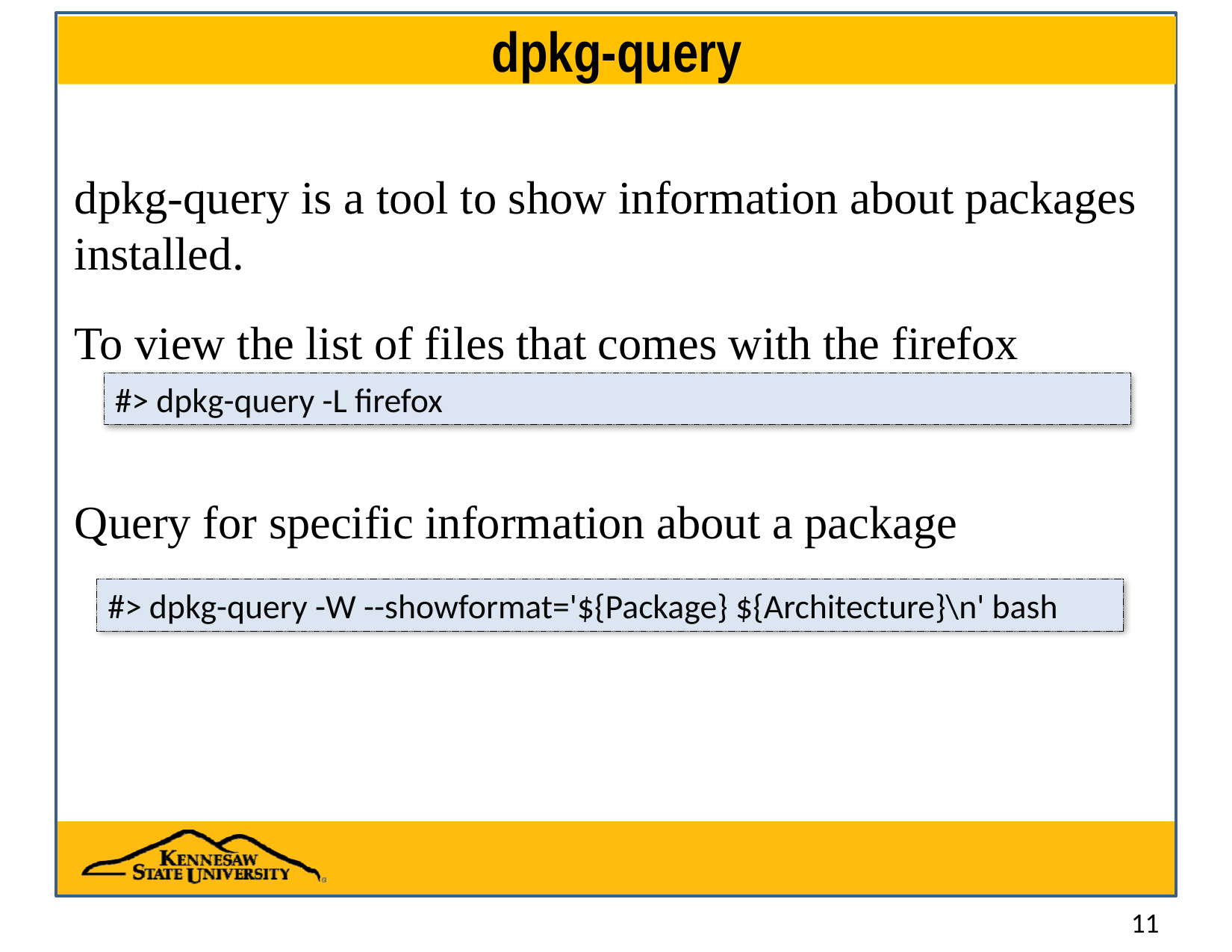

# dpkg-query
dpkg-query is a tool to show information about packages installed.

To view the list of files that comes with the firefox

Query for specific information about a package

#> dpkg-query -L firefox
#> dpkg-query -W --showformat='${Package} ${Architecture}\n' bash